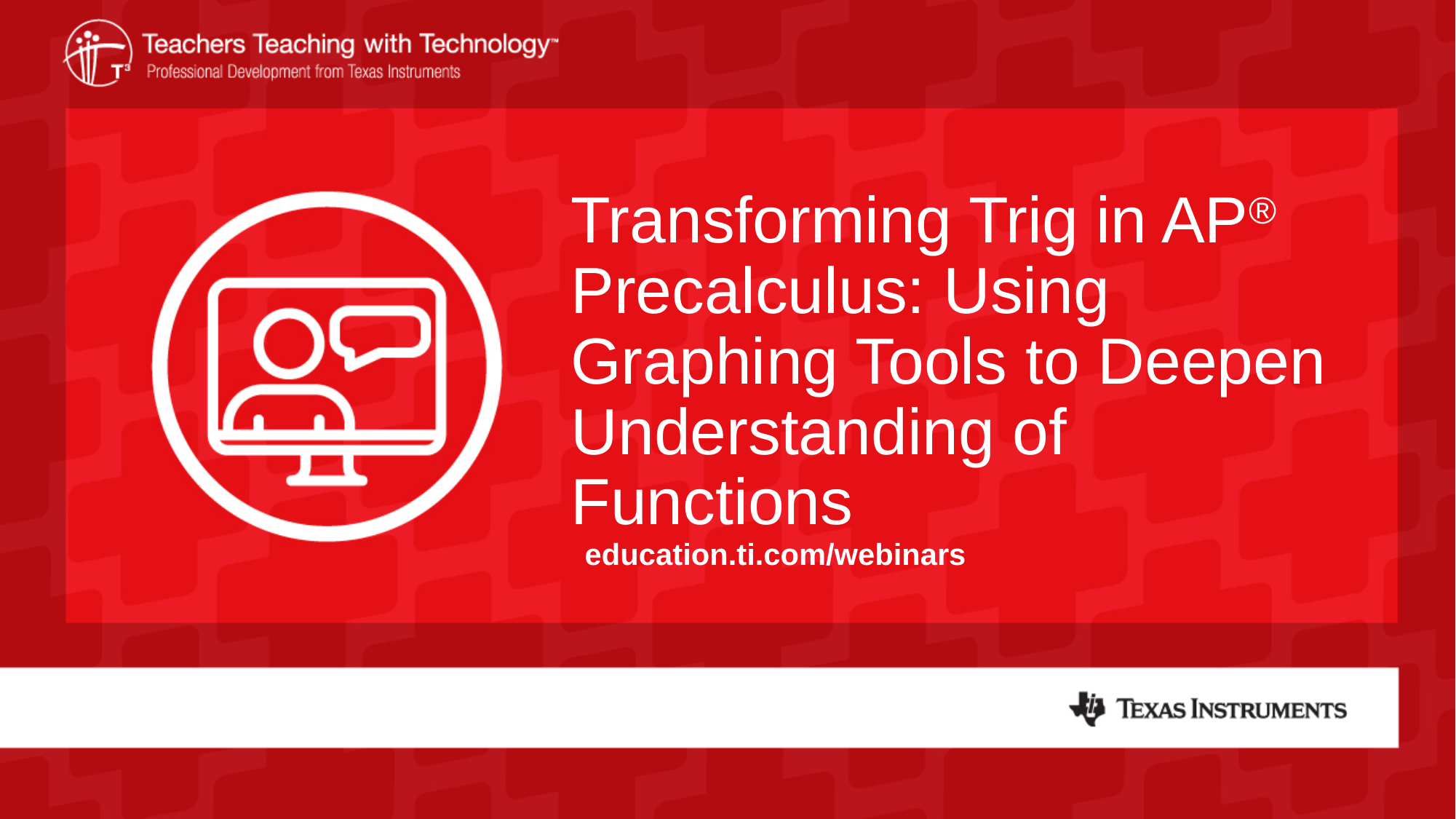

# Transforming Trig in AP® Precalculus: Using Graphing Tools to Deepen Understanding of Functions
education.ti.com/webinars